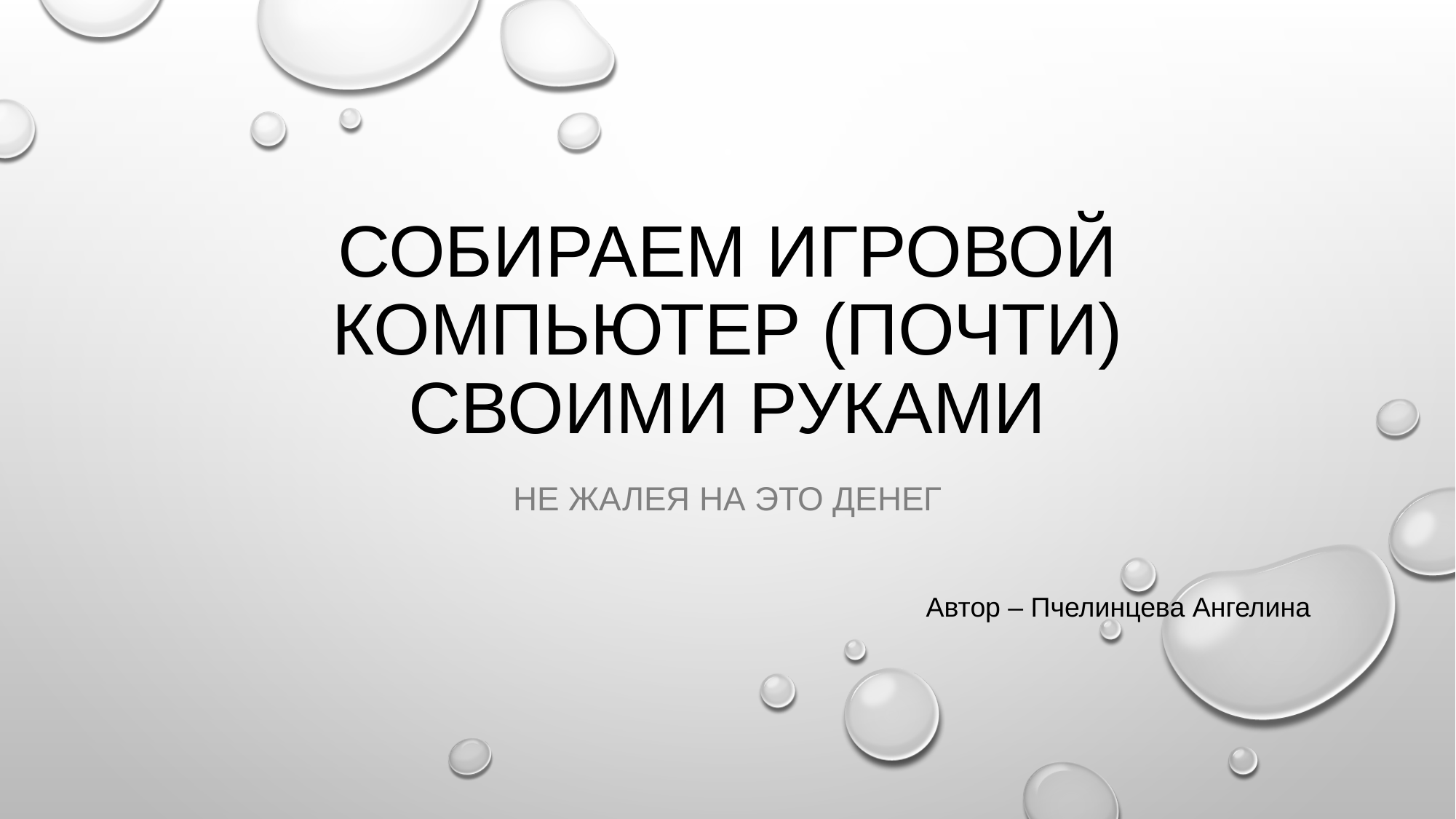

# СОБИРАЕМ Игровой компьютер (почти) своими руками
НЕ ЖАЛЕЯ НА ЭТО ДЕНЕГ
Автор – Пчелинцева Ангелина